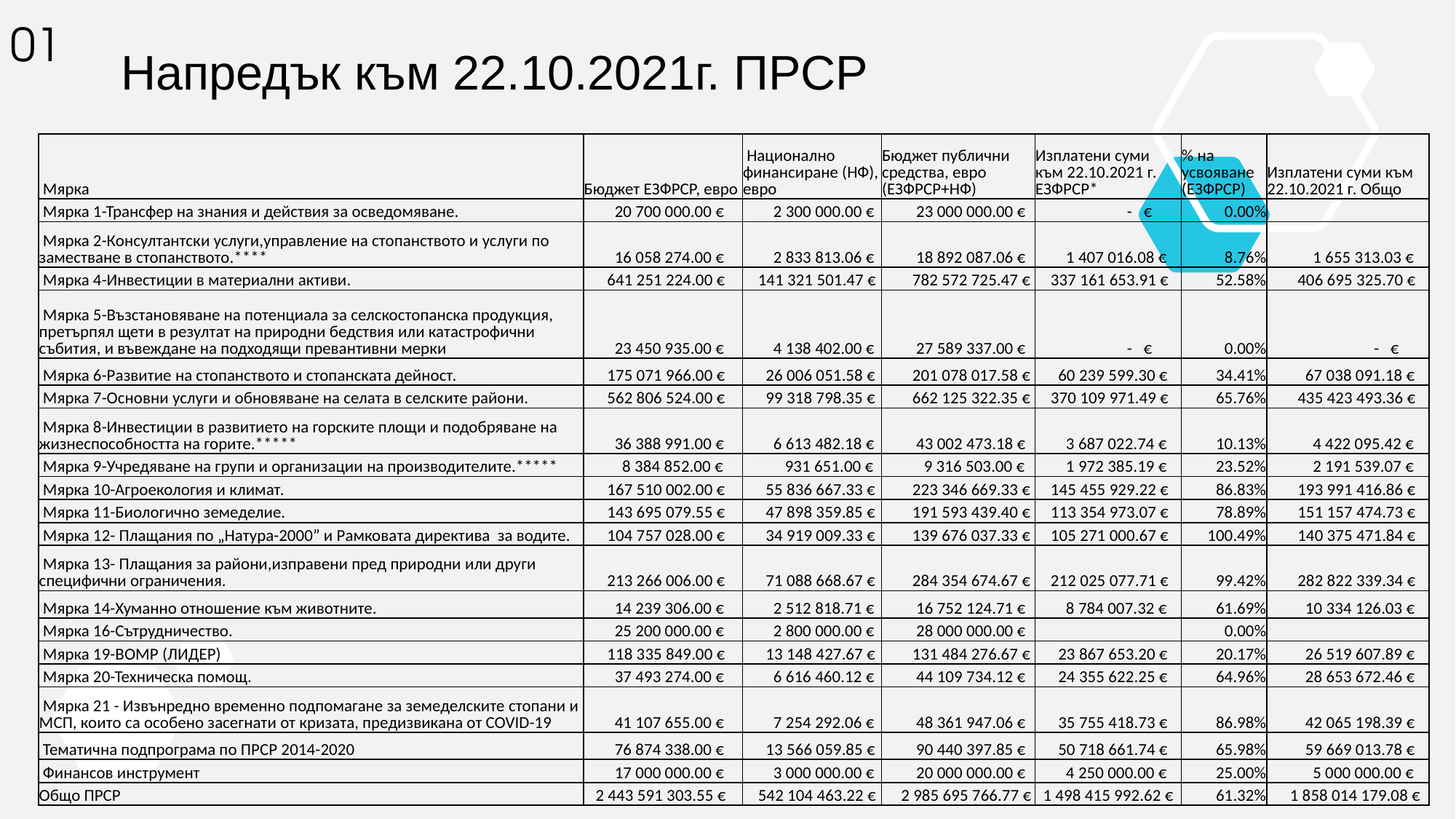

01
Напредък към 22.10.2021г. ПРСР
| Мярка | Бюджет ЕЗФРСР, евро | Hационално финансиране (НФ), евро | Бюджет публични средства, евро (ЕЗФРСР+НФ) | Изплатени суми към 22.10.2021 г. ЕЗФРСР\* | % нa усвояване (ЕЗФРСР) | Изплатени суми към 22.10.2021 г. Общо |
| --- | --- | --- | --- | --- | --- | --- |
| Мярка 1-Трансфер на знания и действия за осведомяване. | 20 700 000.00 € | 2 300 000.00 € | 23 000 000.00 € | - € | 0.00% |  |
| Мярка 2-Консултантски услуги,управление на стопанството и услуги по заместване в стопанството.\*\*\*\* | 16 058 274.00 € | 2 833 813.06 € | 18 892 087.06 € | 1 407 016.08 € | 8.76% | 1 655 313.03 € |
| Мярка 4-Инвестиции в материални активи. | 641 251 224.00 € | 141 321 501.47 € | 782 572 725.47 € | 337 161 653.91 € | 52.58% | 406 695 325.70 € |
| Мярка 5-Възстановяване на потенциала за селскостопанска продукция, претърпял щети в резултат на природни бедствия или катастрофични събития, и въвеждане на подходящи превантивни мерки | 23 450 935.00 € | 4 138 402.00 € | 27 589 337.00 € | - € | 0.00% | - € |
| Мярка 6-Развитие на стопанството и стопанската дейност. | 175 071 966.00 € | 26 006 051.58 € | 201 078 017.58 € | 60 239 599.30 € | 34.41% | 67 038 091.18 € |
| Мярка 7-Основни услуги и обновяване на селата в селските райони. | 562 806 524.00 € | 99 318 798.35 € | 662 125 322.35 € | 370 109 971.49 € | 65.76% | 435 423 493.36 € |
| Мярка 8-Инвестиции в развитието на горските площи и подобряване на жизнеспособността на горите.\*\*\*\*\* | 36 388 991.00 € | 6 613 482.18 € | 43 002 473.18 € | 3 687 022.74 € | 10.13% | 4 422 095.42 € |
| Мярка 9-Учредяване на групи и организации на производителите.\*\*\*\*\* | 8 384 852.00 € | 931 651.00 € | 9 316 503.00 € | 1 972 385.19 € | 23.52% | 2 191 539.07 € |
| Мярка 10-Агроекология и климат. | 167 510 002.00 € | 55 836 667.33 € | 223 346 669.33 € | 145 455 929.22 € | 86.83% | 193 991 416.86 € |
| Мярка 11-Биологично земеделие. | 143 695 079.55 € | 47 898 359.85 € | 191 593 439.40 € | 113 354 973.07 € | 78.89% | 151 157 474.73 € |
| Мярка 12- Плащания по „Натура-2000” и Рамковата директива за водите. | 104 757 028.00 € | 34 919 009.33 € | 139 676 037.33 € | 105 271 000.67 € | 100.49% | 140 375 471.84 € |
| Мярка 13- Плащания за райони,изправени пред природни или други специфични ограничения. | 213 266 006.00 € | 71 088 668.67 € | 284 354 674.67 € | 212 025 077.71 € | 99.42% | 282 822 339.34 € |
| Мярка 14-Хуманно отношение към животните. | 14 239 306.00 € | 2 512 818.71 € | 16 752 124.71 € | 8 784 007.32 € | 61.69% | 10 334 126.03 € |
| Мярка 16-Сътрудничество. | 25 200 000.00 € | 2 800 000.00 € | 28 000 000.00 € |  | 0.00% |  |
| Мярка 19-ВОМР (ЛИДЕР) | 118 335 849.00 € | 13 148 427.67 € | 131 484 276.67 € | 23 867 653.20 € | 20.17% | 26 519 607.89 € |
| Мярка 20-Техническа помощ. | 37 493 274.00 € | 6 616 460.12 € | 44 109 734.12 € | 24 355 622.25 € | 64.96% | 28 653 672.46 € |
| Мярка 21 - Извънредно временно подпомагане за земеделските стопани и МСП, които са особено засегнати от кризата, предизвикана от COVID-19 | 41 107 655.00 € | 7 254 292.06 € | 48 361 947.06 € | 35 755 418.73 € | 86.98% | 42 065 198.39 € |
| Тематична подпрограма по ПРСР 2014-2020 | 76 874 338.00 € | 13 566 059.85 € | 90 440 397.85 € | 50 718 661.74 € | 65.98% | 59 669 013.78 € |
| Финансов инструмент | 17 000 000.00 € | 3 000 000.00 € | 20 000 000.00 € | 4 250 000.00 € | 25.00% | 5 000 000.00 € |
| Общо ПРСР | 2 443 591 303.55 € | 542 104 463.22 € | 2 985 695 766.77 € | 1 498 415 992.62 € | 61.32% | 1 858 014 179.08 € |